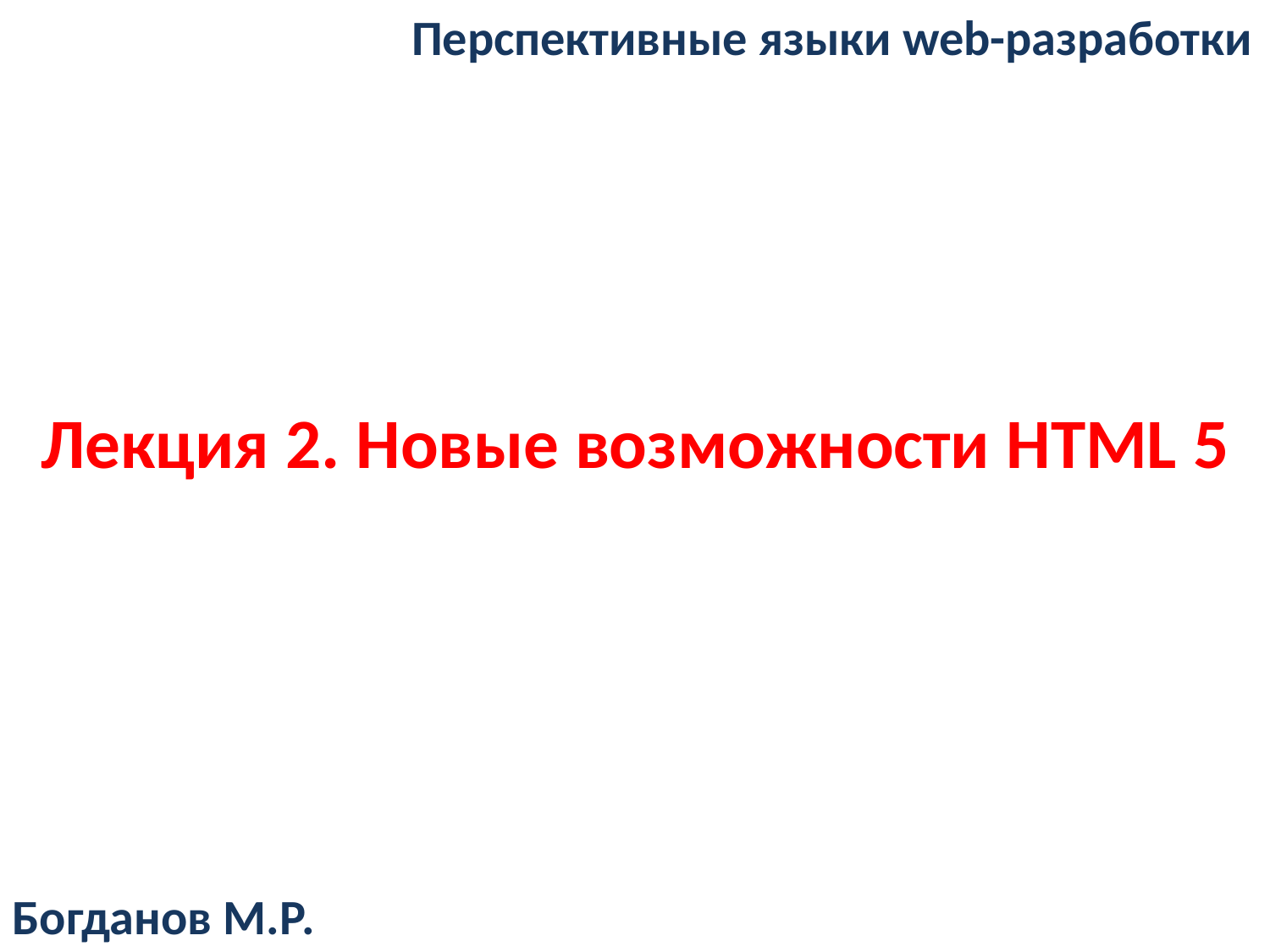

Перспективные языки web-разработки
Лекция 2. Новые возможности HTML 5
Богданов М.Р.